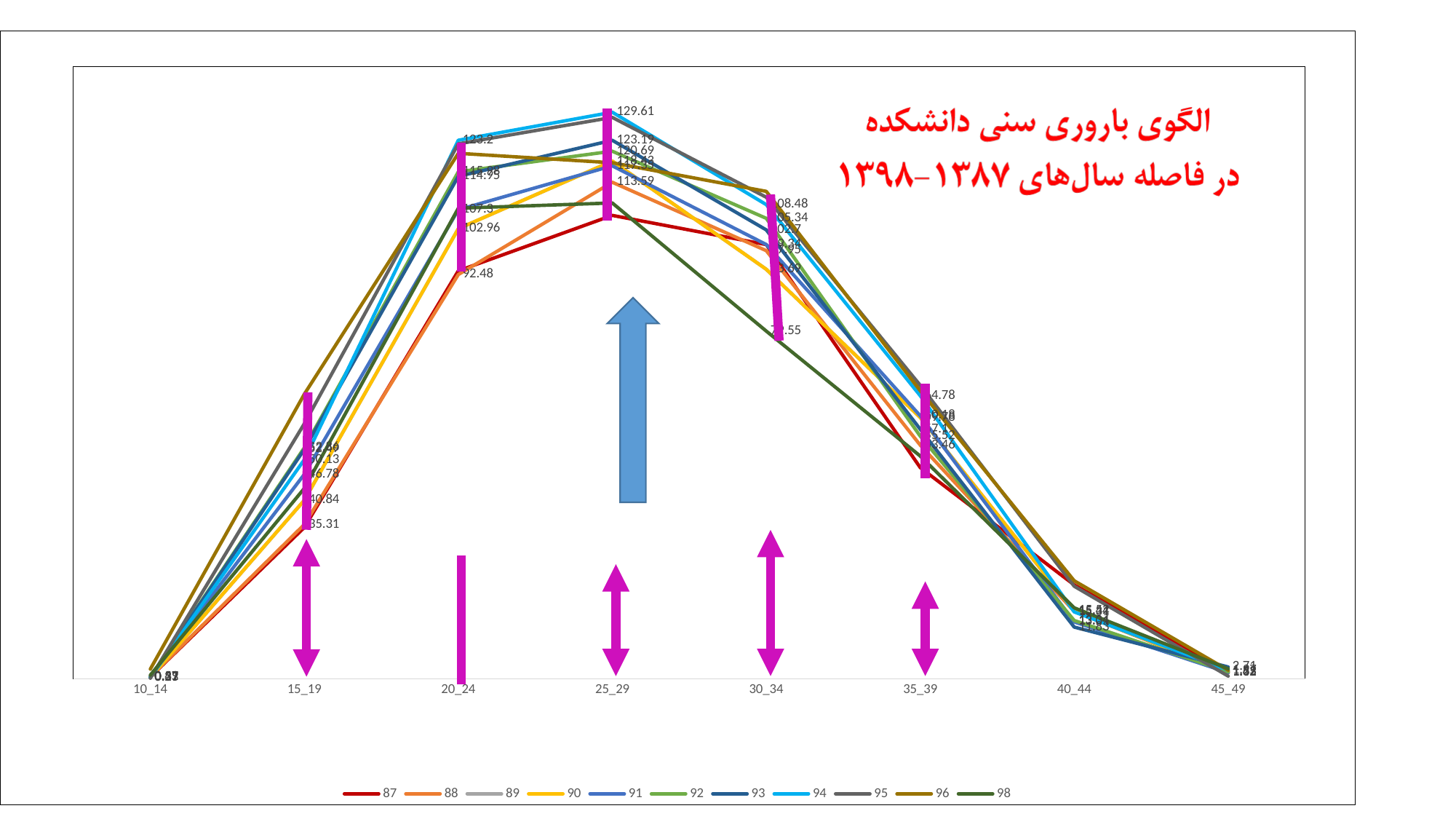

### Chart

| Category | 87 | 88 | 89 | 90 | 91 | 92 | 93 | 94 | 95 | 96 | 98 |
|---|---|---|---|---|---|---|---|---|---|---|---|
| 10_14 | 0.43 | 0.47 | 0.33 | 0.33 | 0.51 | 0.39 | 0.3 | 0.27 | 0.13 | 2.22 | 0.85 |
| 15_19 | 34.62 | 35.31 | 40.84 | 40.84 | 46.78 | 52.86 | 52.49 | 50.13 | 58.36 | 65.12 | 43.57 |
| 20_24 | 93.33 | 92.48 | 102.96 | 102.96 | 107.3 | 115.98 | 114.95 | 123.2 | 122.38 | 120.21 | 107.65 |
| 25_29 | 106.01 | 113.59 | 118.43 | 118.43 | 117.35 | 120.69 | 123.19 | 129.61 | 128.42 | 118.05 | 108.85 |
| 30_34 | 99.33 | 97.95 | 93.69 | 93.69 | 99.34 | 105.34 | 102.7 | 108.48 | 110.17 | 111.51 | 79.55 |
| 35_39 | 48.33 | 53.46 | 59.78 | 59.78 | 60.18 | 55.52 | 57.1 | 64.78 | 67.15 | 65.92 | 50.96 |
| 40_44 | 21.48 | 15.44 | 15.52 | 15.52 | 13.01 | 13.34 | 11.83 | 15.31 | 21.18 | 22.43 | 16.24 |
| 45_49 | 1.7 | 1.35 | 1.52 | 1.52 | 1.42 | 1.63 | 2.71 | 1.97 | 0.61 | 1.96 | 2.29 |